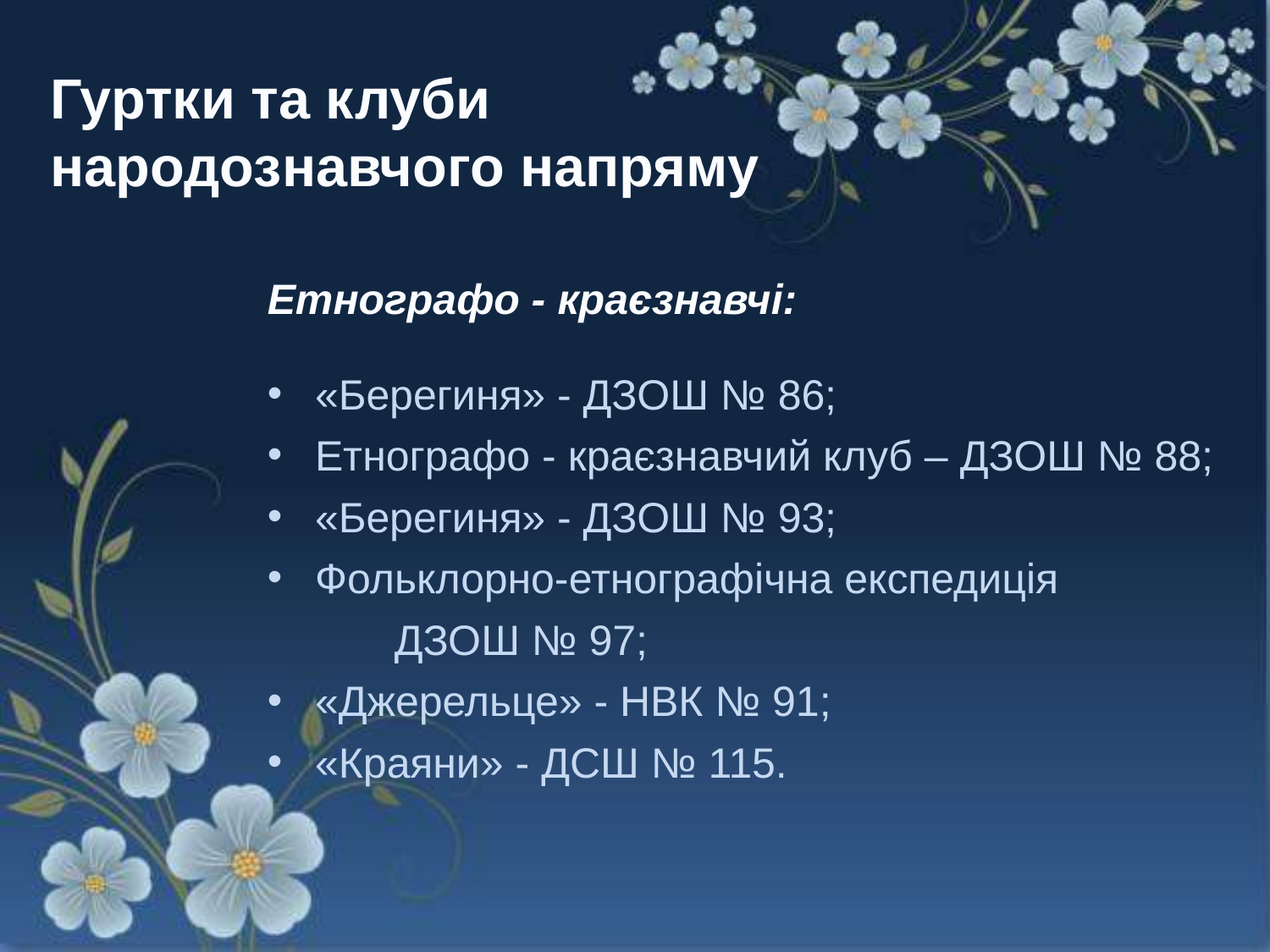

Гуртки та клуби
народознавчого напряму
Етнографо - краєзнавчі:

«Берегиня» - ДЗОШ № 86;
Етнографо - краєзнавчий клуб – ДЗОШ № 88;
«Берегиня» - ДЗОШ № 93;
Фольклорно-етнографічна експедиція
	ДЗОШ № 97;
«Джерельце» - НВК № 91;
«Краяни» - ДСШ № 115.